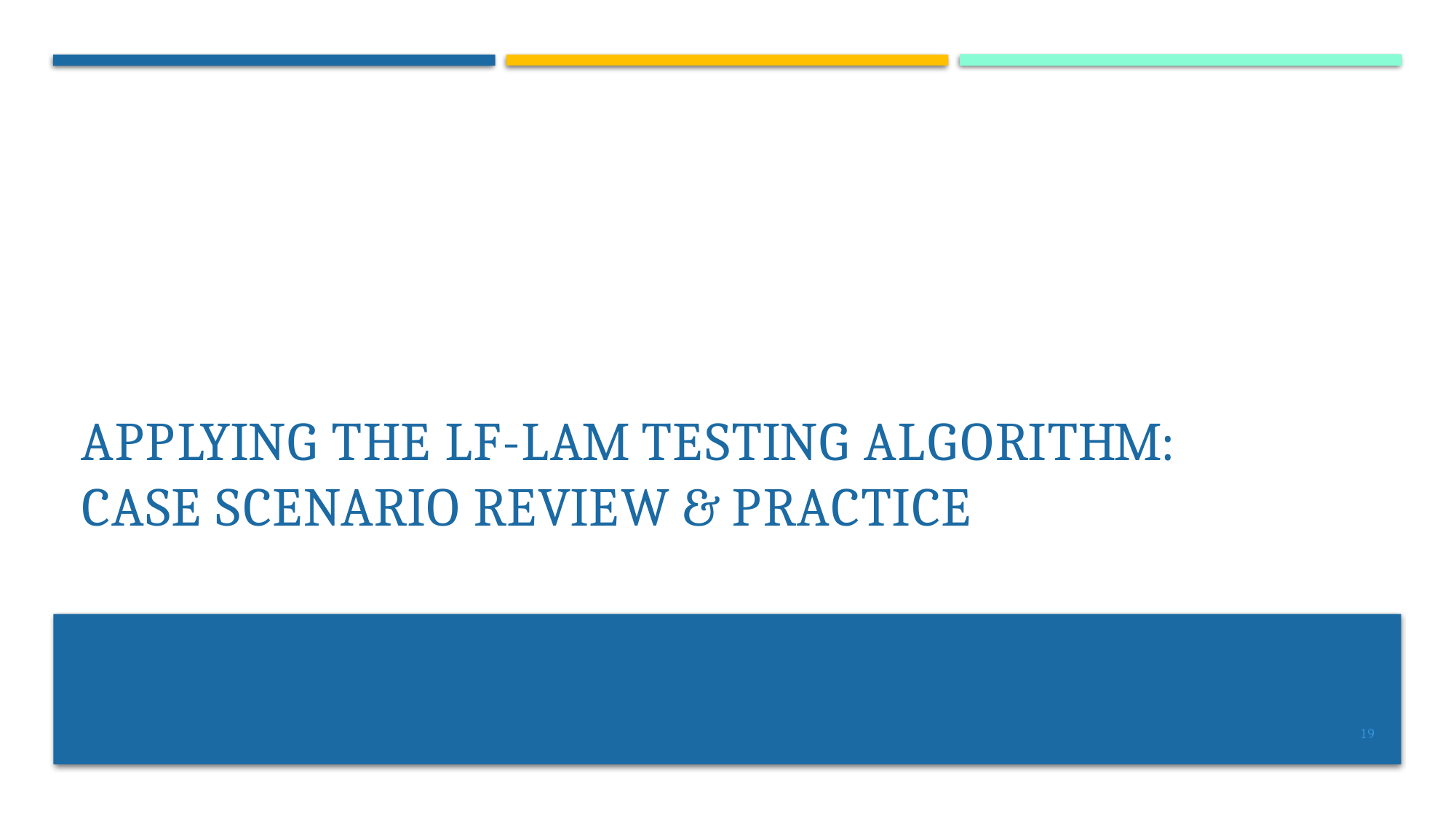

# Applying the LF-LAM testing algorithm: Case scenario review & practice
19